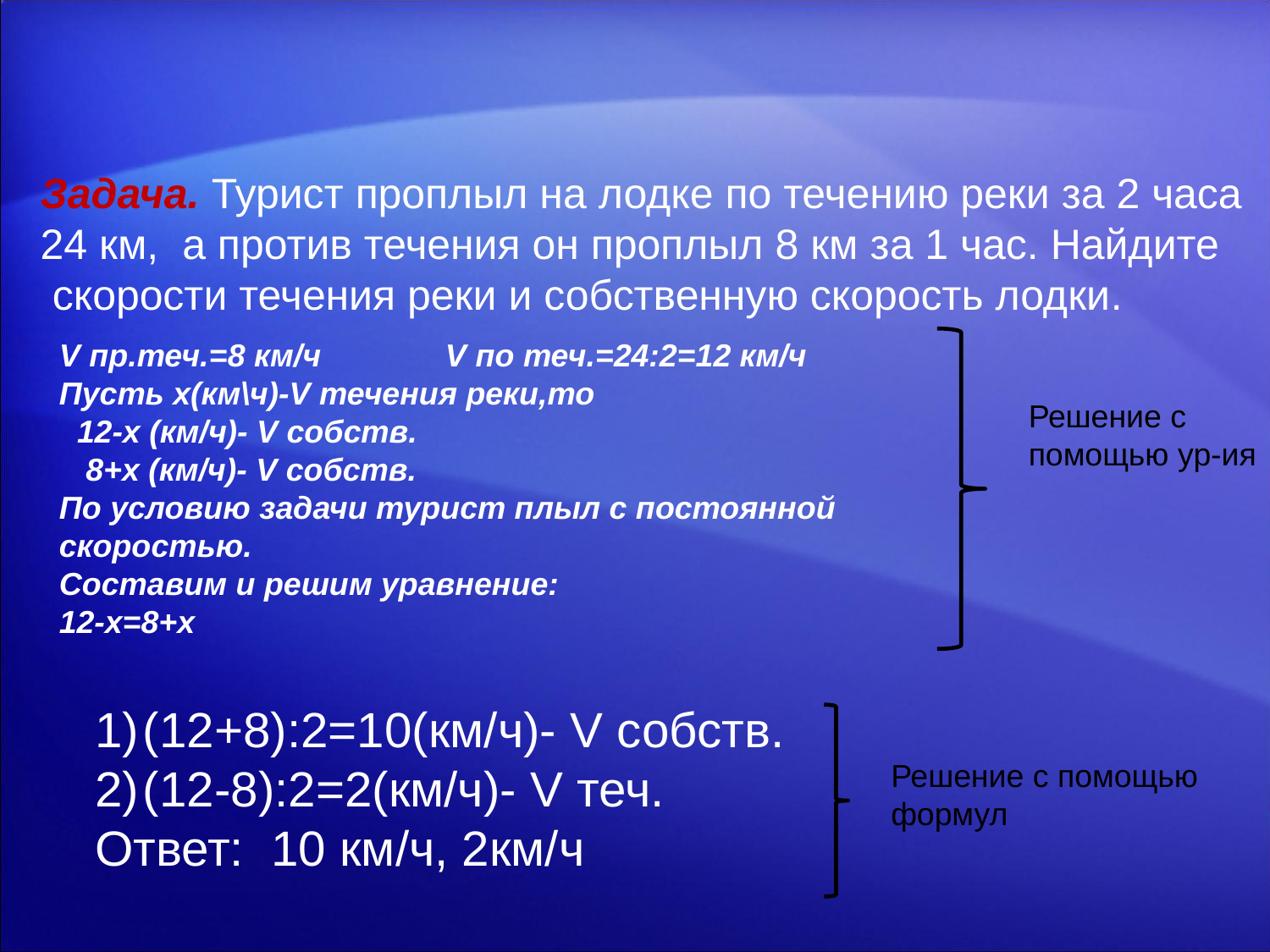

Задача. Турист проплыл на лодке по течению реки за 2 часа
24 км,  а против течения он проплыл 8 км за 1 час. Найдите
 скорости течения реки и собственную скорость лодки.
V пр.теч.=8 км/ч              V по теч.=24:2=12 км/ч
Пусть x(км\ч)-V течения реки,то
  12-x (км/ч)- V собств.
   8+x (км/ч)- V собств.
По условию задачи турист плыл с постоянной скоростью.
Составим и решим уравнение:
12-x=8+x

Решение с
помощью ур-ия
(12+8):2=10(км/ч)- V собств.
(12-8):2=2(км/ч)- V теч.
Ответ:  10 км/ч, 2км/ч

Решение с помощью
формул